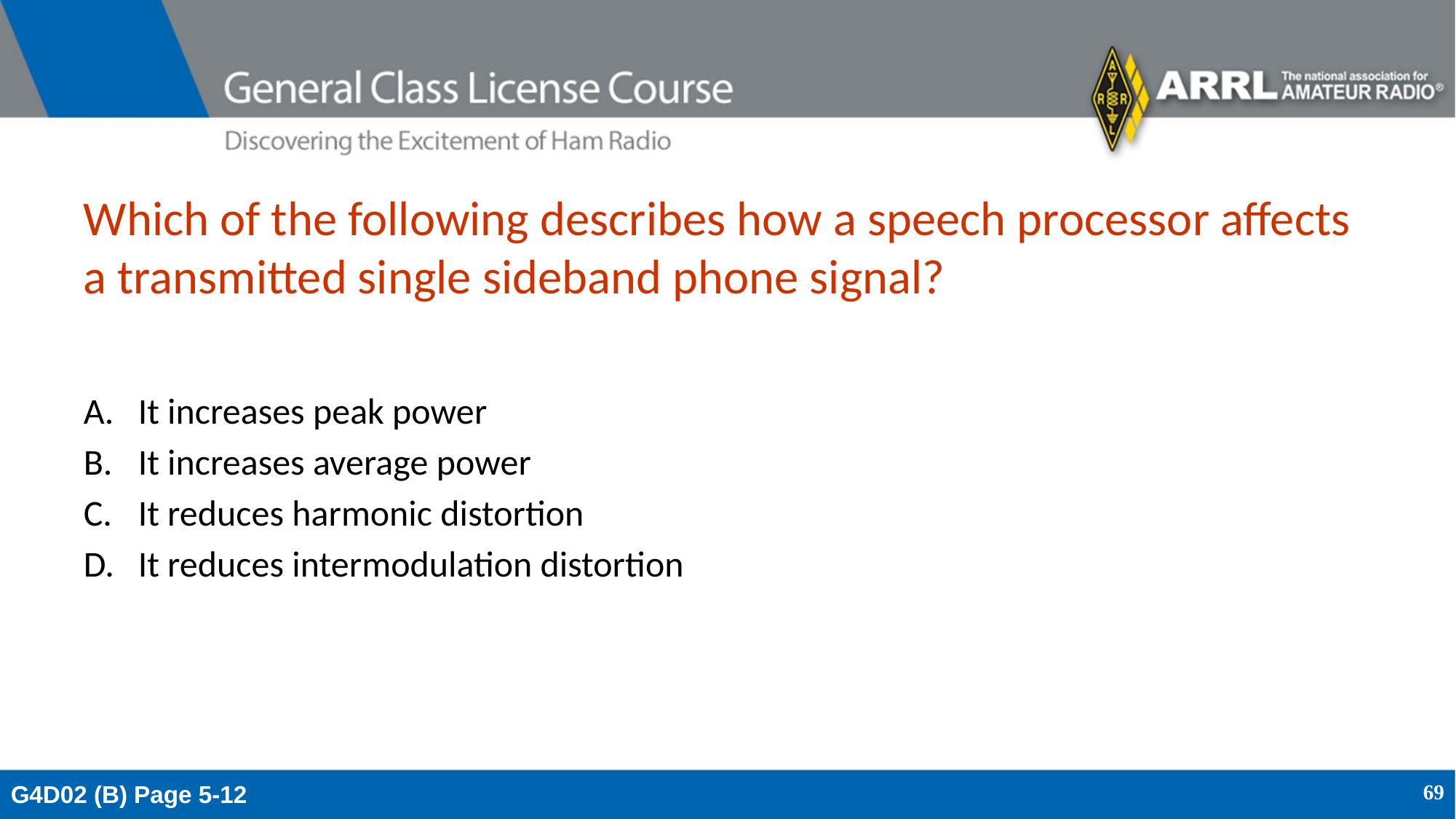

# Which of the following describes how a speech processor affects a transmitted single sideband phone signal?
It increases peak power
It increases average power
It reduces harmonic distortion
It reduces intermodulation distortion
G4D02 (B) Page 5-12
69